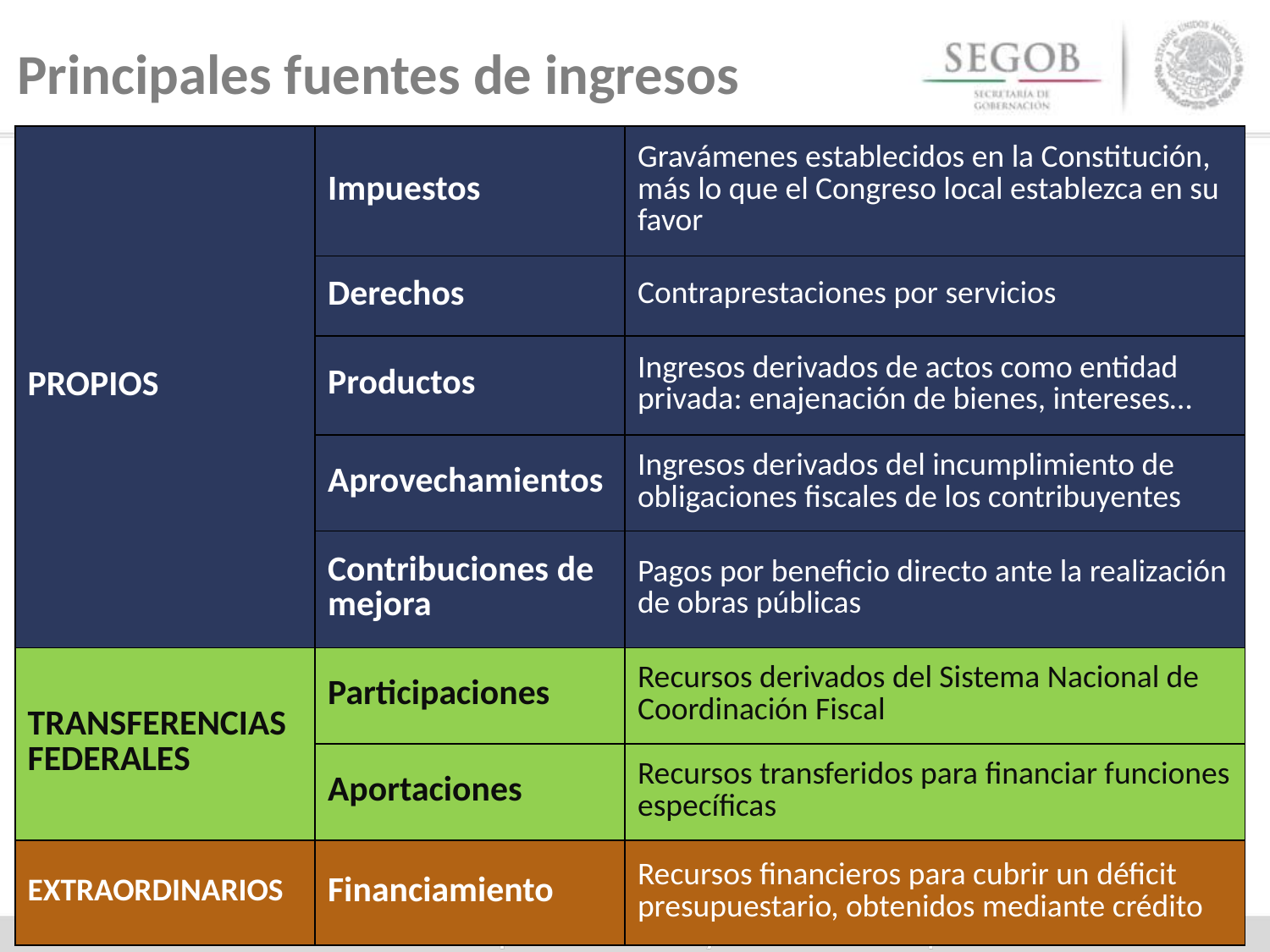

# Principales fuentes de ingresos
| PROPIOS | Impuestos | Gravámenes establecidos en la Constitución, más lo que el Congreso local establezca en su favor |
| --- | --- | --- |
|  | Derechos | Contraprestaciones por servicios |
|  | Productos | Ingresos derivados de actos como entidad privada: enajenación de bienes, intereses… |
|  | Aprovechamientos | Ingresos derivados del incumplimiento de obligaciones fiscales de los contribuyentes |
|  | Contribuciones de mejora | Pagos por beneficio directo ante la realización de obras públicas |
| TRANSFERENCIAS FEDERALES | Participaciones | Recursos derivados del Sistema Nacional de Coordinación Fiscal |
|  | Aportaciones | Recursos transferidos para financiar funciones específicas |
| EXTRAORDINARIOS | Financiamiento | Recursos financieros para cubrir un déficit presupuestario, obtenidos mediante crédito |